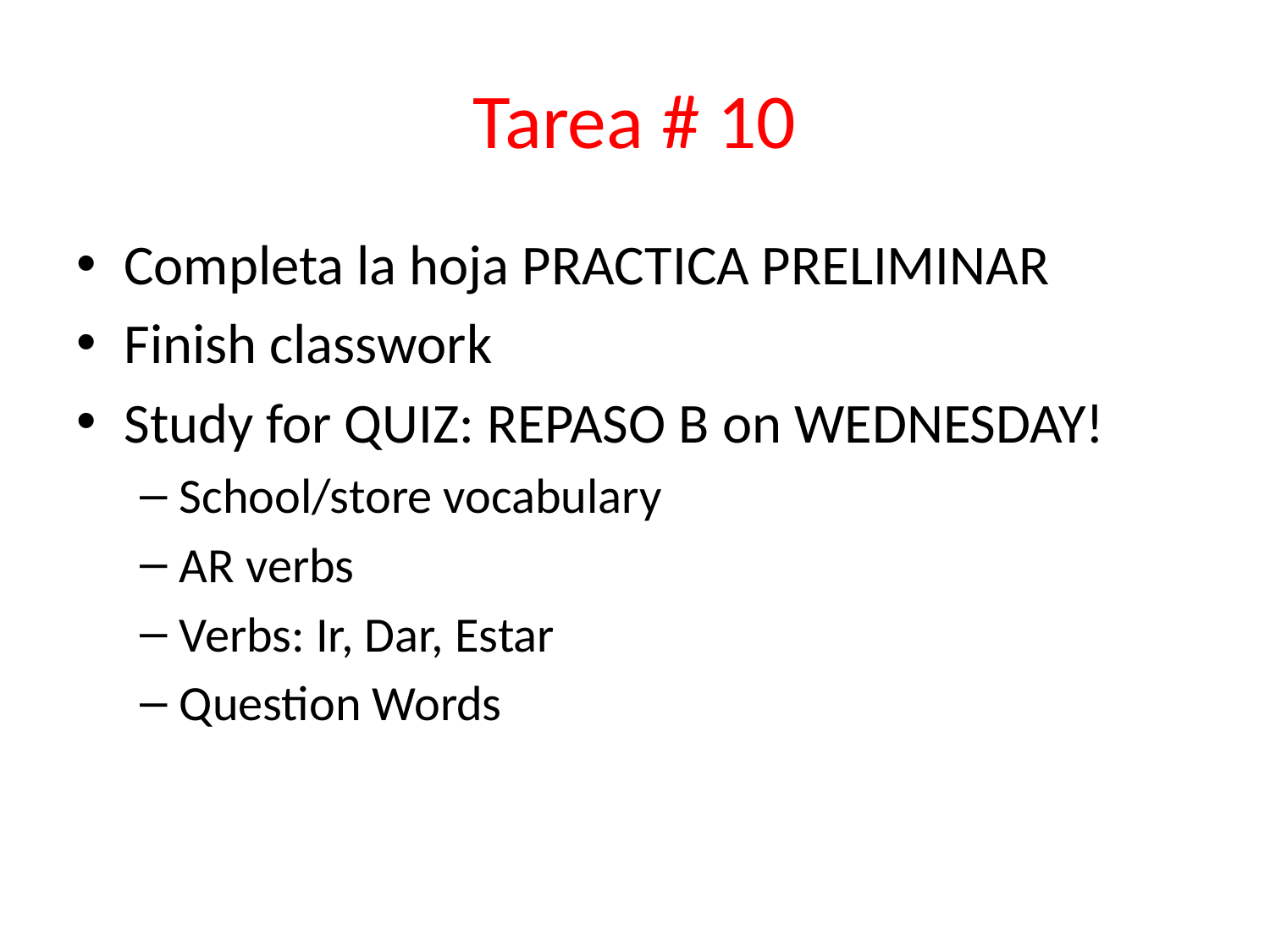

# Tarea # 10
Completa la hoja PRACTICA PRELIMINAR
Finish classwork
Study for QUIZ: REPASO B on WEDNESDAY!
School/store vocabulary
AR verbs
Verbs: Ir, Dar, Estar
Question Words